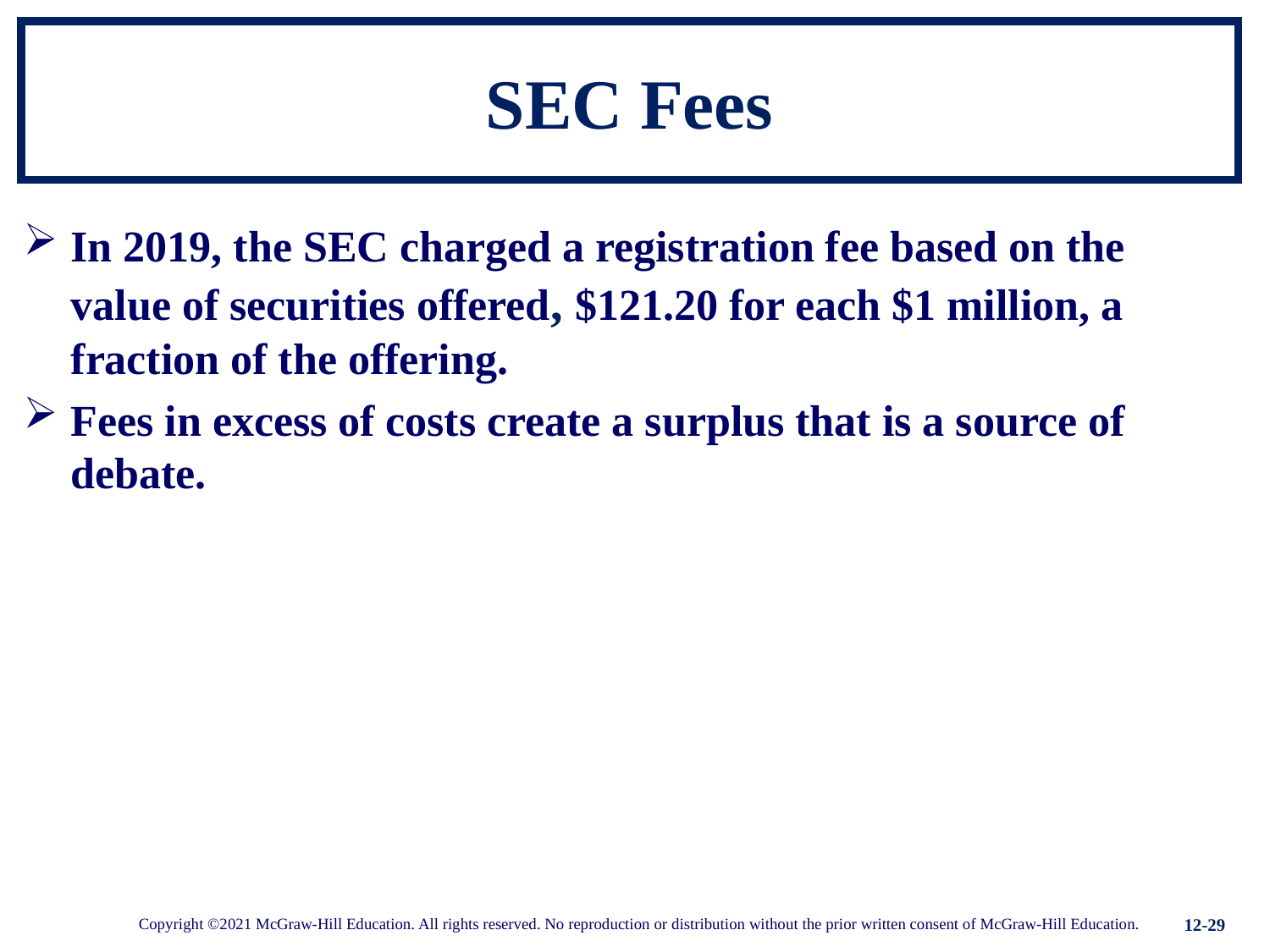

# SEC Fees
In 2019, the SEC charged a registration fee based on the value of securities offered, $121.20 for each $1 million, a fraction of the offering.
Fees in excess of costs create a surplus that is a source of debate.
12-29
Copyright ©2021 McGraw-Hill Education. All rights reserved. No reproduction or distribution without the prior written consent of McGraw-Hill Education.